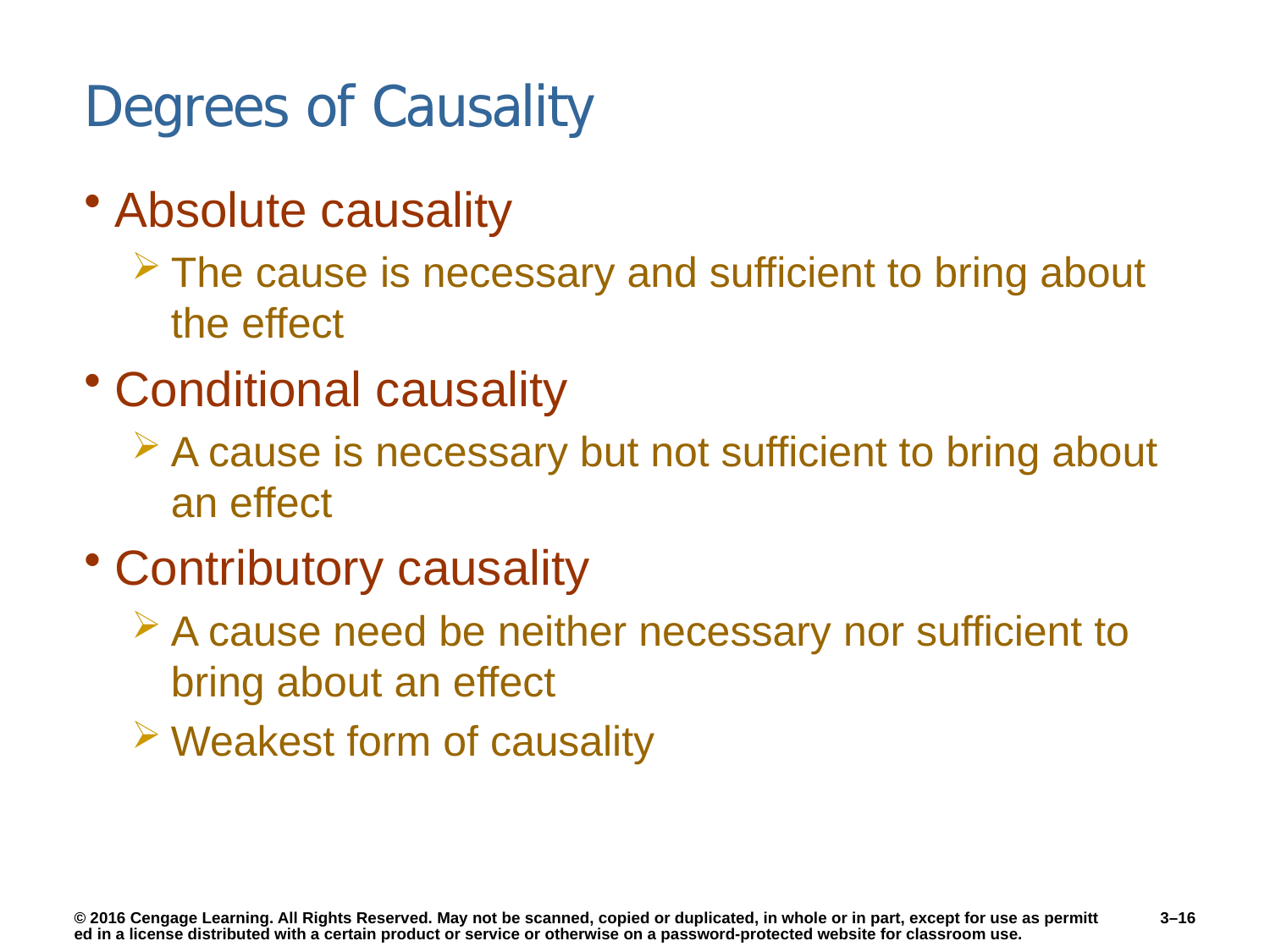

# Degrees of Causality
Absolute causality
The cause is necessary and sufficient to bring about the effect
Conditional causality
A cause is necessary but not sufficient to bring about an effect
Contributory causality
A cause need be neither necessary nor sufficient to bring about an effect
Weakest form of causality
3–16
© 2016 Cengage Learning. All Rights Reserved. May not be scanned, copied or duplicated, in whole or in part, except for use as permitted in a license distributed with a certain product or service or otherwise on a password-protected website for classroom use.